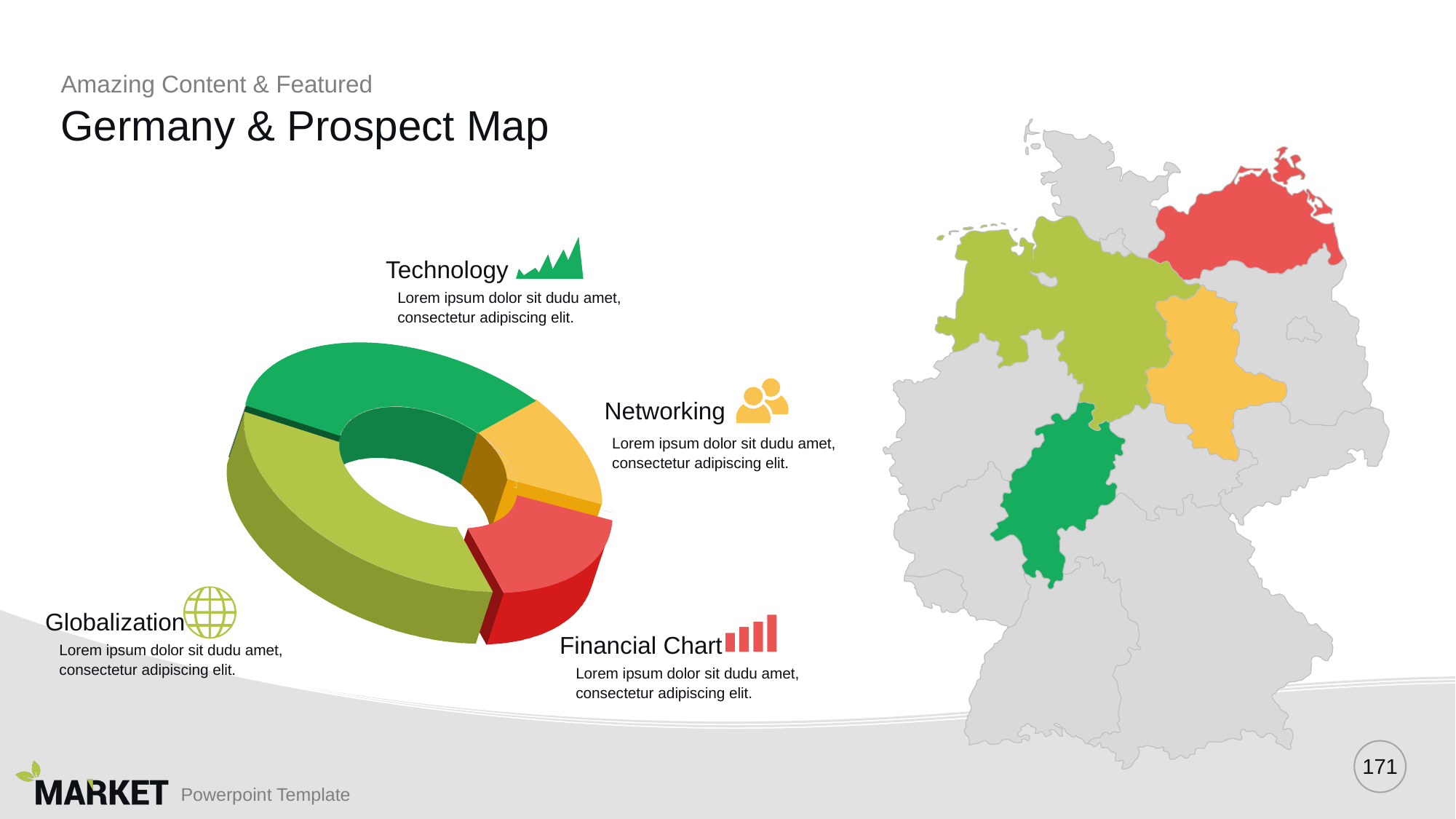

Amazing Content & Featured
# Germany & Prospect Map

Technology
Lorem ipsum dolor sit dudu amet, consectetur adipiscing elit.

Networking
Lorem ipsum dolor sit dudu amet, consectetur adipiscing elit.

Globalization

Financial Chart
Lorem ipsum dolor sit dudu amet, consectetur adipiscing elit.
Lorem ipsum dolor sit dudu amet, consectetur adipiscing elit.